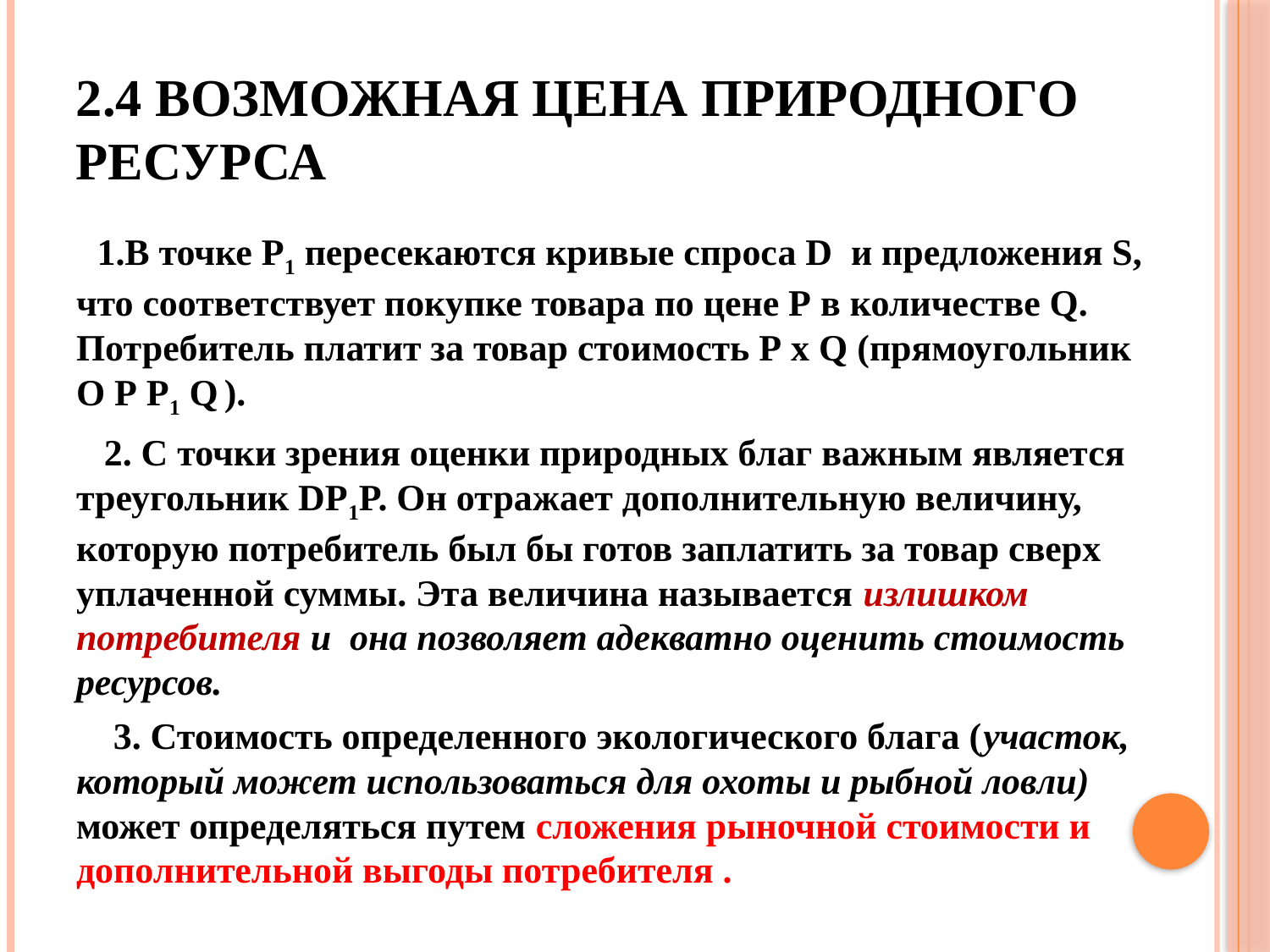

# 2.4 Возможная цена природного ресурса
  1.В точке Р1 пересекаются кривые спроса D  и предложения S, что соответствует покупке товара по цене Р в количестве Q. Потребитель платит за товар стоимость Р х Q (прямоугольник О Р Р1 Q ).
   2. С точки зрения оценки природных благ важным является треугольник DP1P. Он отражает дополнительную величину, которую потребитель был бы готов заплатить за товар сверх уплаченной суммы. Эта величина называется излишком потребителя и  она позволяет адекватно оценить стоимость ресурсов.
    3. Стоимость определенного экологического блага (участок, который может использоваться для охоты и рыбной ловли) может определяться путем сложения рыночной стоимости и дополнительной выгоды потребителя .